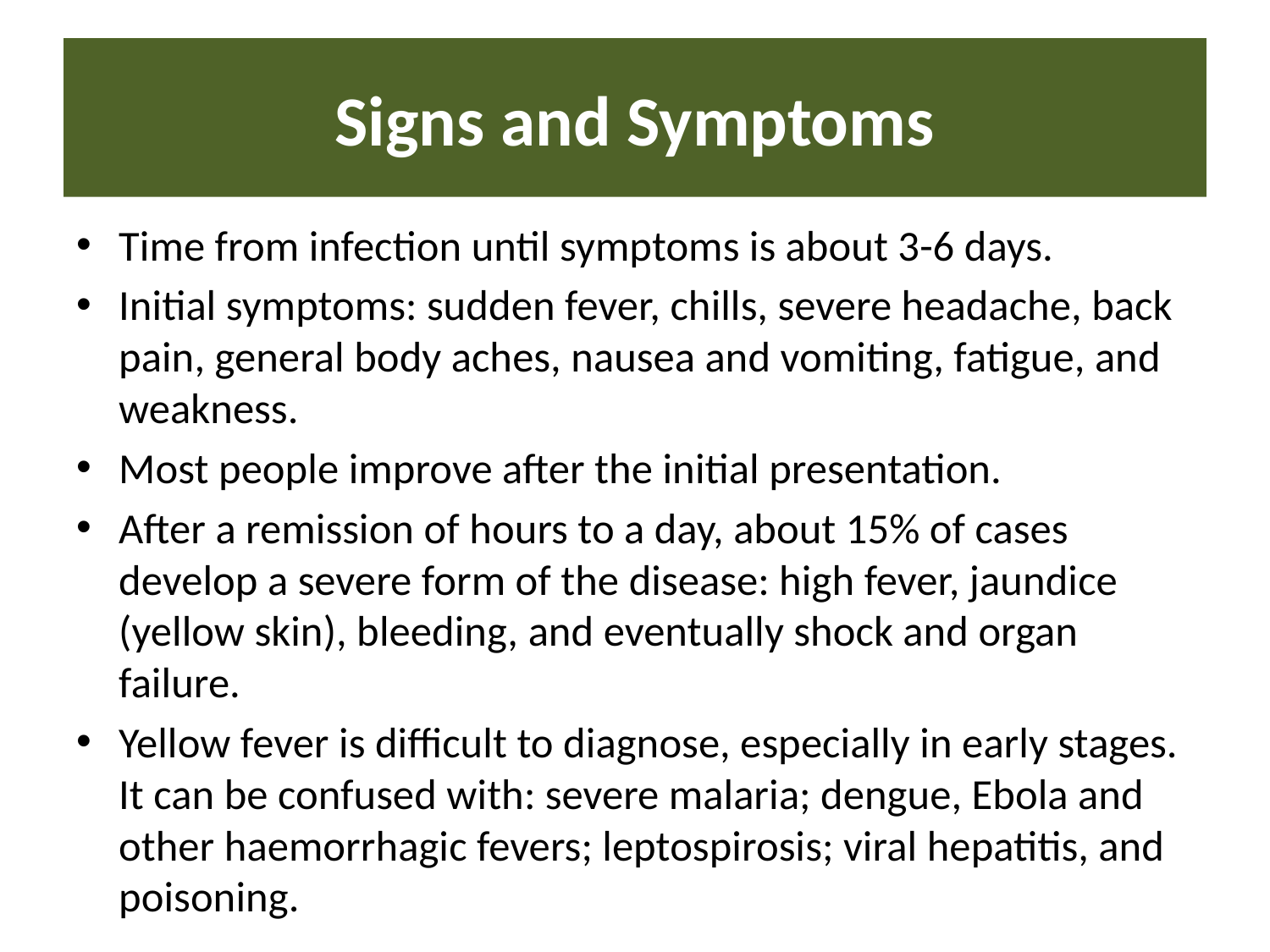

# Signs and Symptoms
Time from infection until symptoms is about 3-6 days.
Initial symptoms: sudden fever, chills, severe headache, back pain, general body aches, nausea and vomiting, fatigue, and weakness.
Most people improve after the initial presentation.
After a remission of hours to a day, about 15% of cases develop a severe form of the disease: high fever, jaundice (yellow skin), bleeding, and eventually shock and organ failure.
Yellow fever is difficult to diagnose, especially in early stages. It can be confused with: severe malaria; dengue, Ebola and other haemorrhagic fevers; leptospirosis; viral hepatitis, and poisoning.